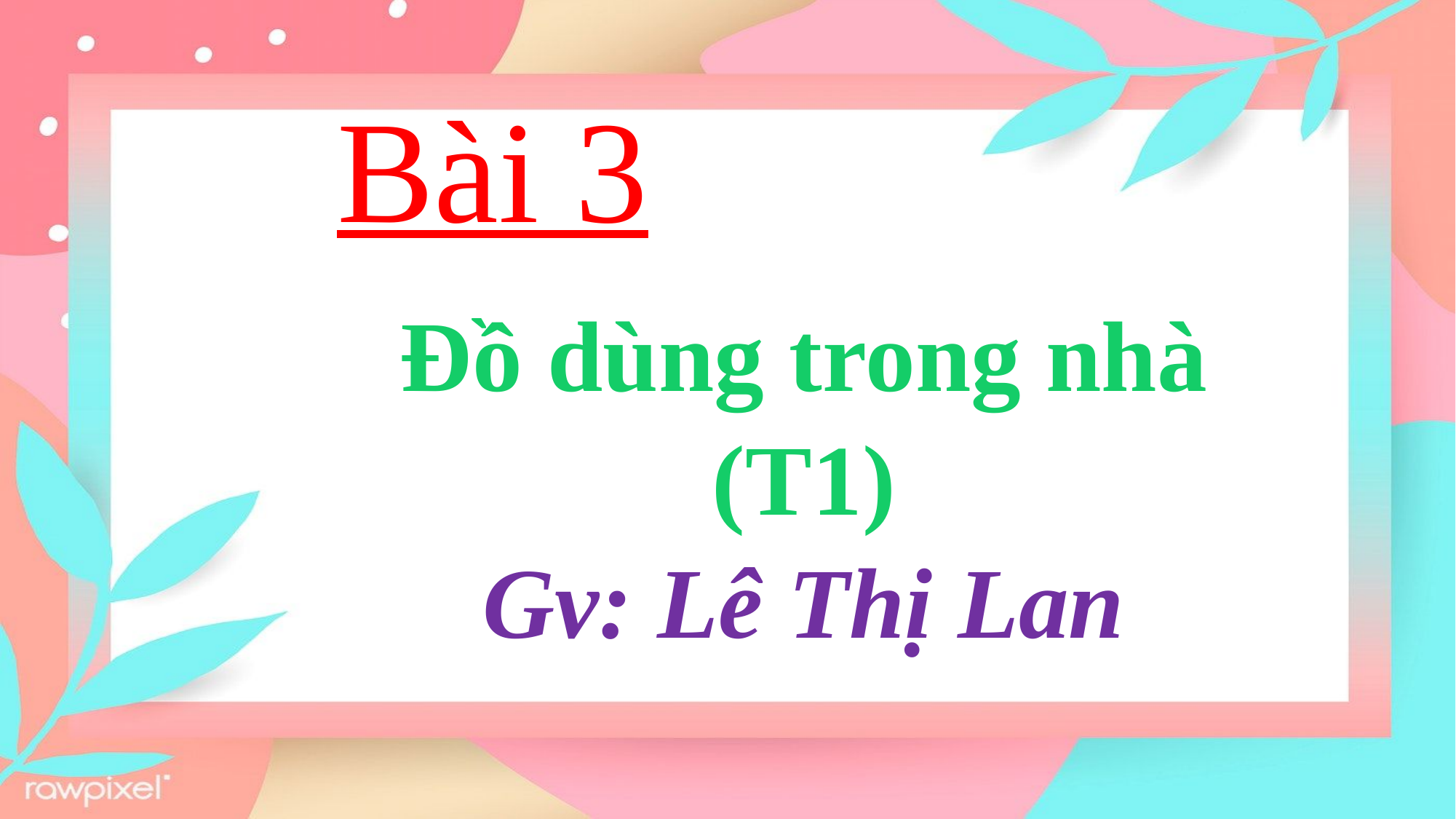

# Bài 3
Đồ dùng trong nhà
(T1)
Gv: Lê Thị Lan